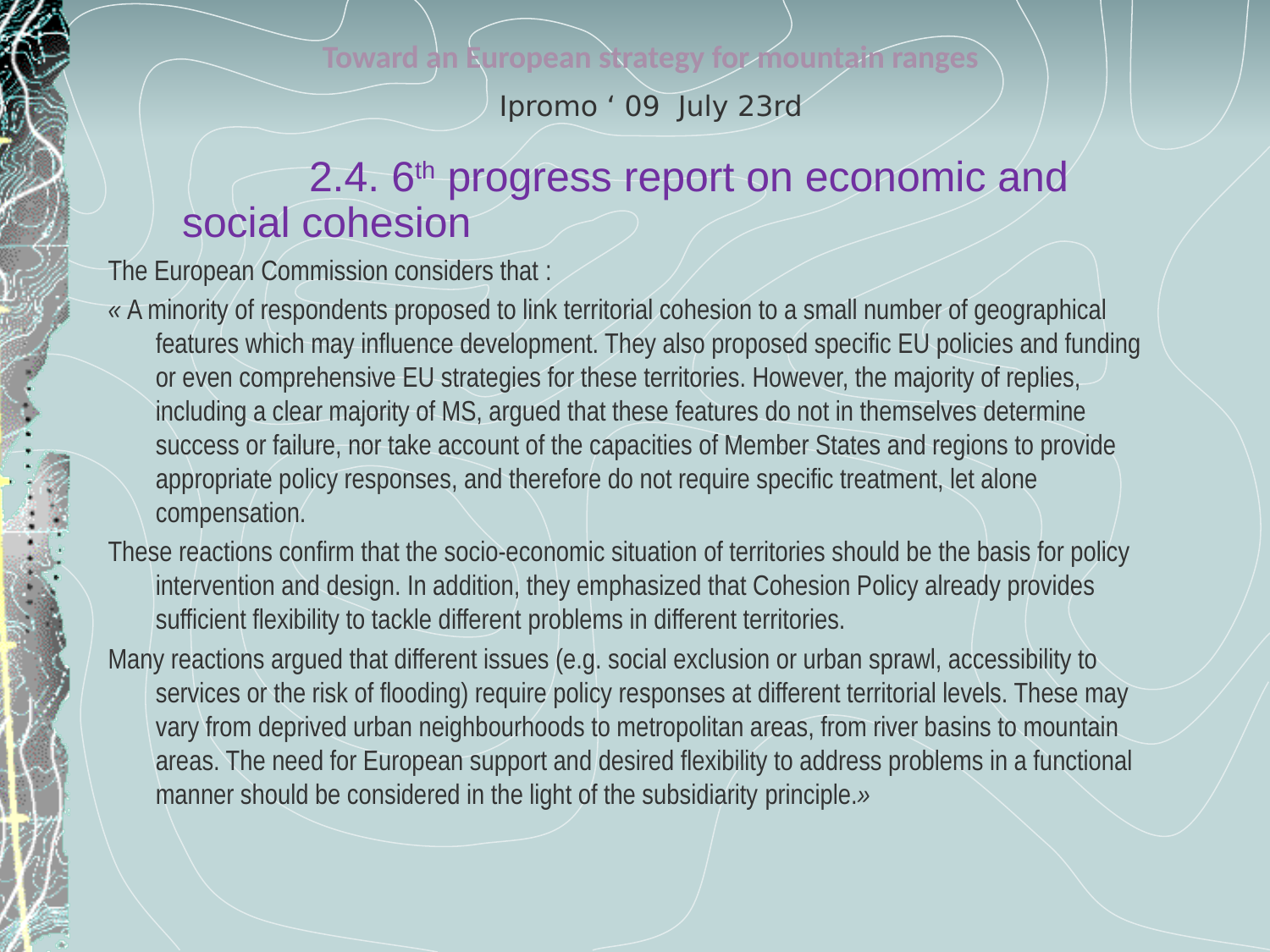

Toward an European strategy for mountain ranges
Ipromo ‘ 09  July 23rd
		2.4. 6th progress report on economic and social cohesion
The European Commission considers that :
« A minority of respondents proposed to link territorial cohesion to a small number of geographical features which may influence development. They also proposed specific EU policies and funding or even comprehensive EU strategies for these territories. However, the majority of replies, including a clear majority of MS, argued that these features do not in themselves determine success or failure, nor take account of the capacities of Member States and regions to provide appropriate policy responses, and therefore do not require specific treatment, let alone compensation.
These reactions confirm that the socio-economic situation of territories should be the basis for policy intervention and design. In addition, they emphasized that Cohesion Policy already provides sufficient flexibility to tackle different problems in different territories.
Many reactions argued that different issues (e.g. social exclusion or urban sprawl, accessibility to services or the risk of flooding) require policy responses at different territorial levels. These may vary from deprived urban neighbourhoods to metropolitan areas, from river basins to mountain areas. The need for European support and desired flexibility to address problems in a functional manner should be considered in the light of the subsidiarity principle.»